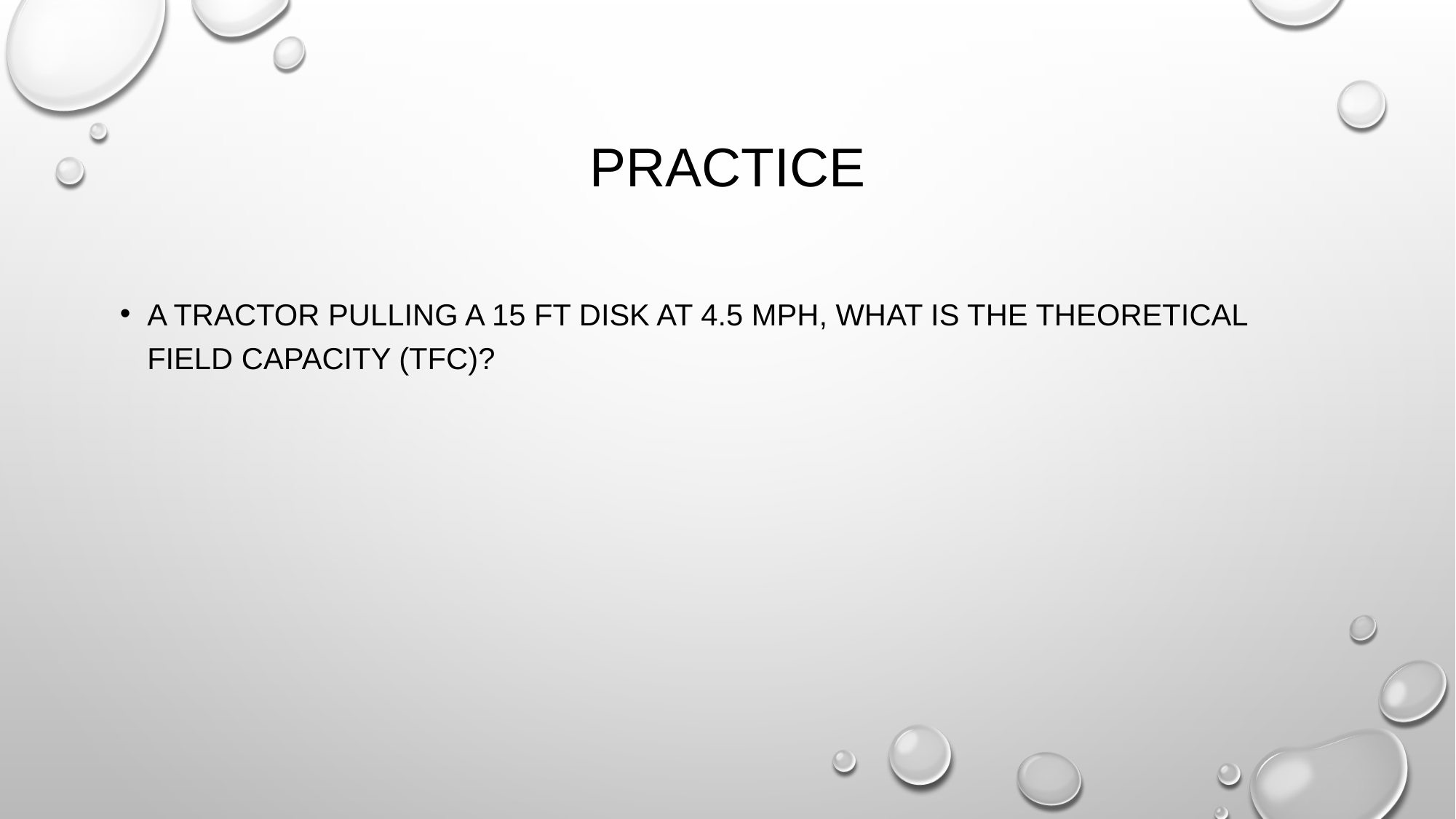

# Practice
A tractor pulling a 15 ft disk at 4.5 mph, what is the theoretical field capacity (TFC)?